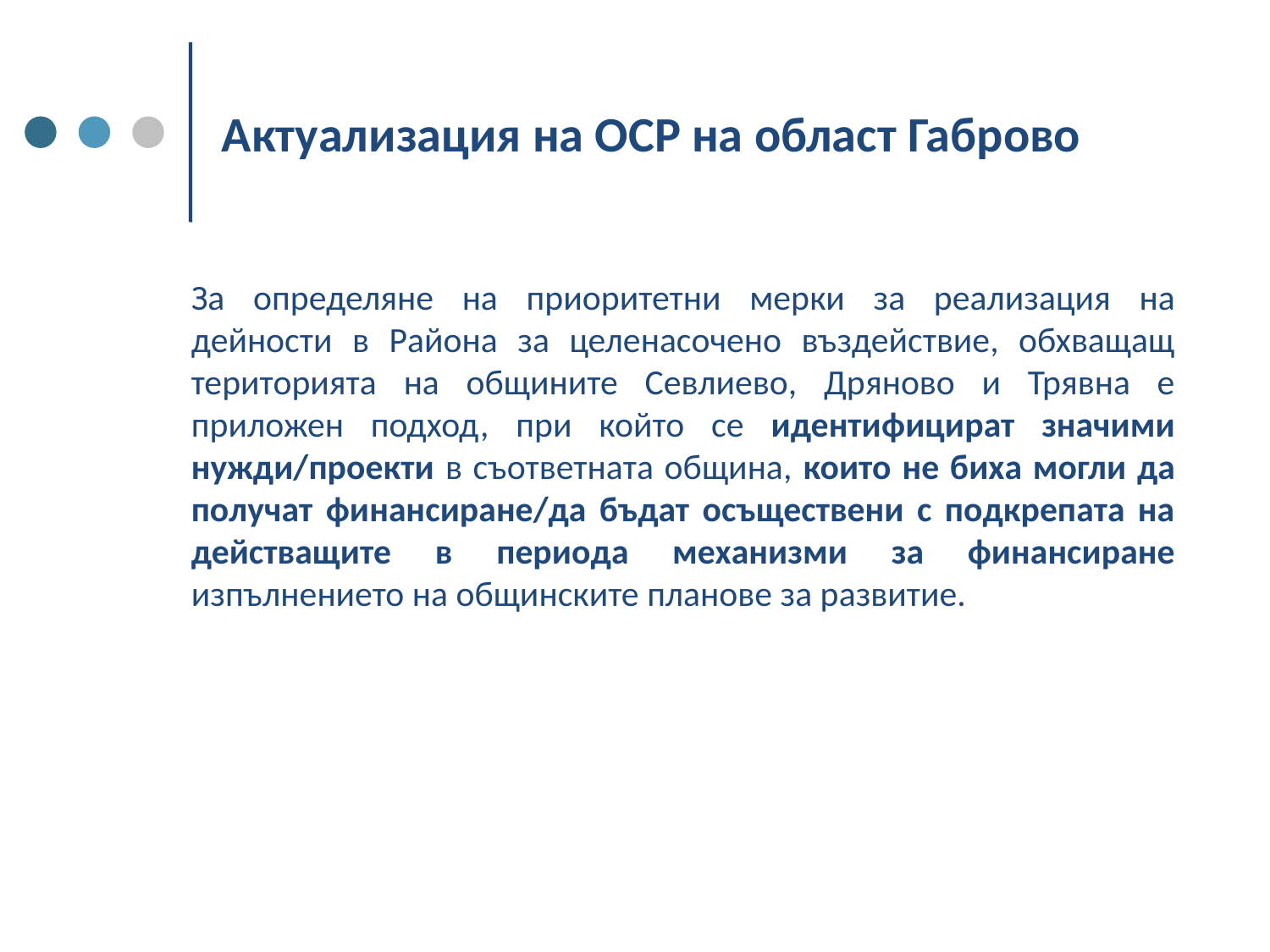

# Актуализация на ОСР на област Габрово
За определяне на приоритетни мерки за реализация на дейности в Района за целенасочено въздействие, обхващащ територията на общините Севлиево, Дряново и Трявна е приложен подход, при който се идентифицират значими нужди/проекти в съответната община, които не биха могли да получат финансиране/да бъдат осъществени с подкрепата на действащите в периода механизми за финансиране изпълнението на общинските планове за развитие.